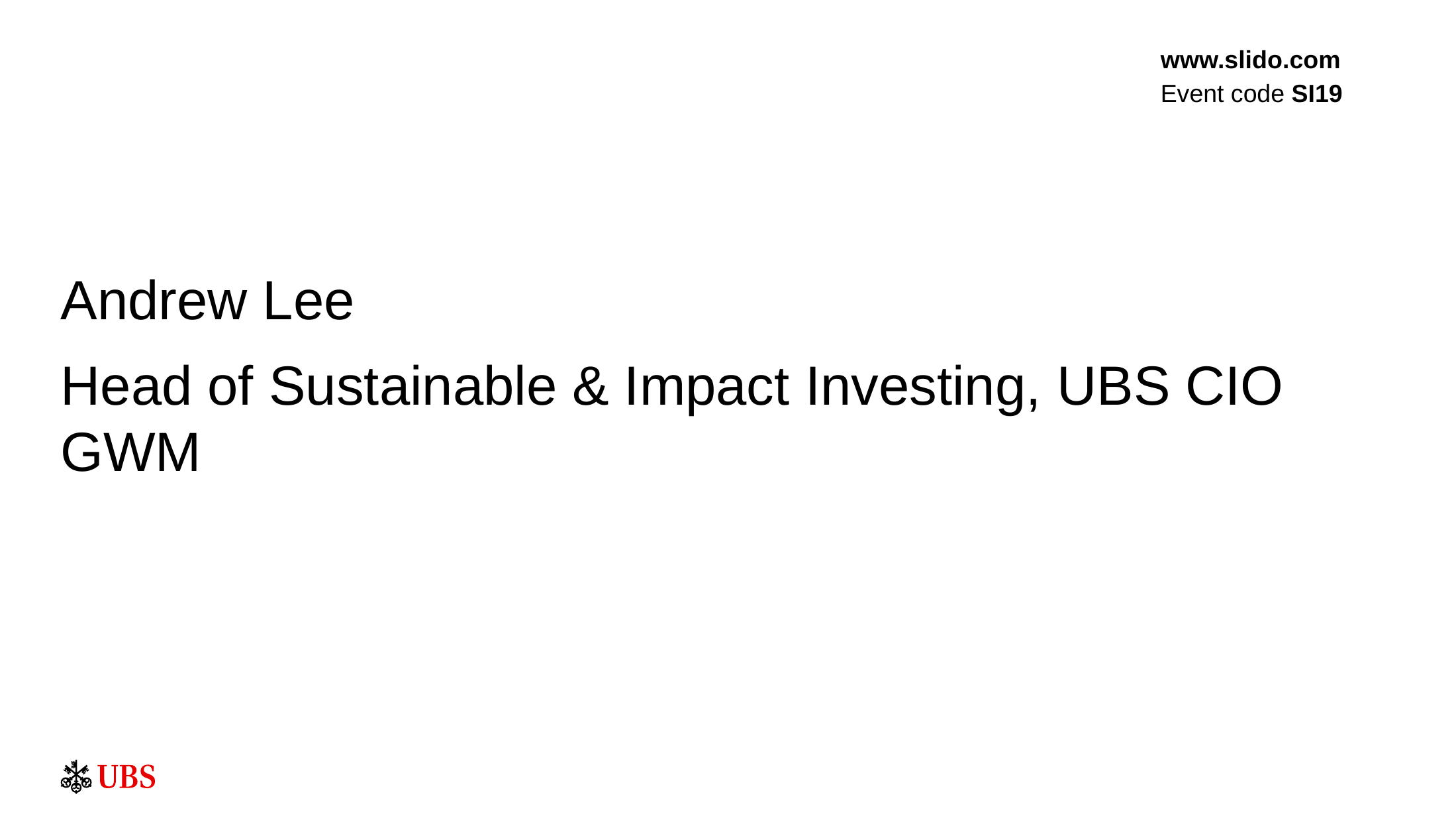

www.slido.com
Event code SI19
Andrew Lee
Head of Sustainable & Impact Investing, UBS CIO GWM